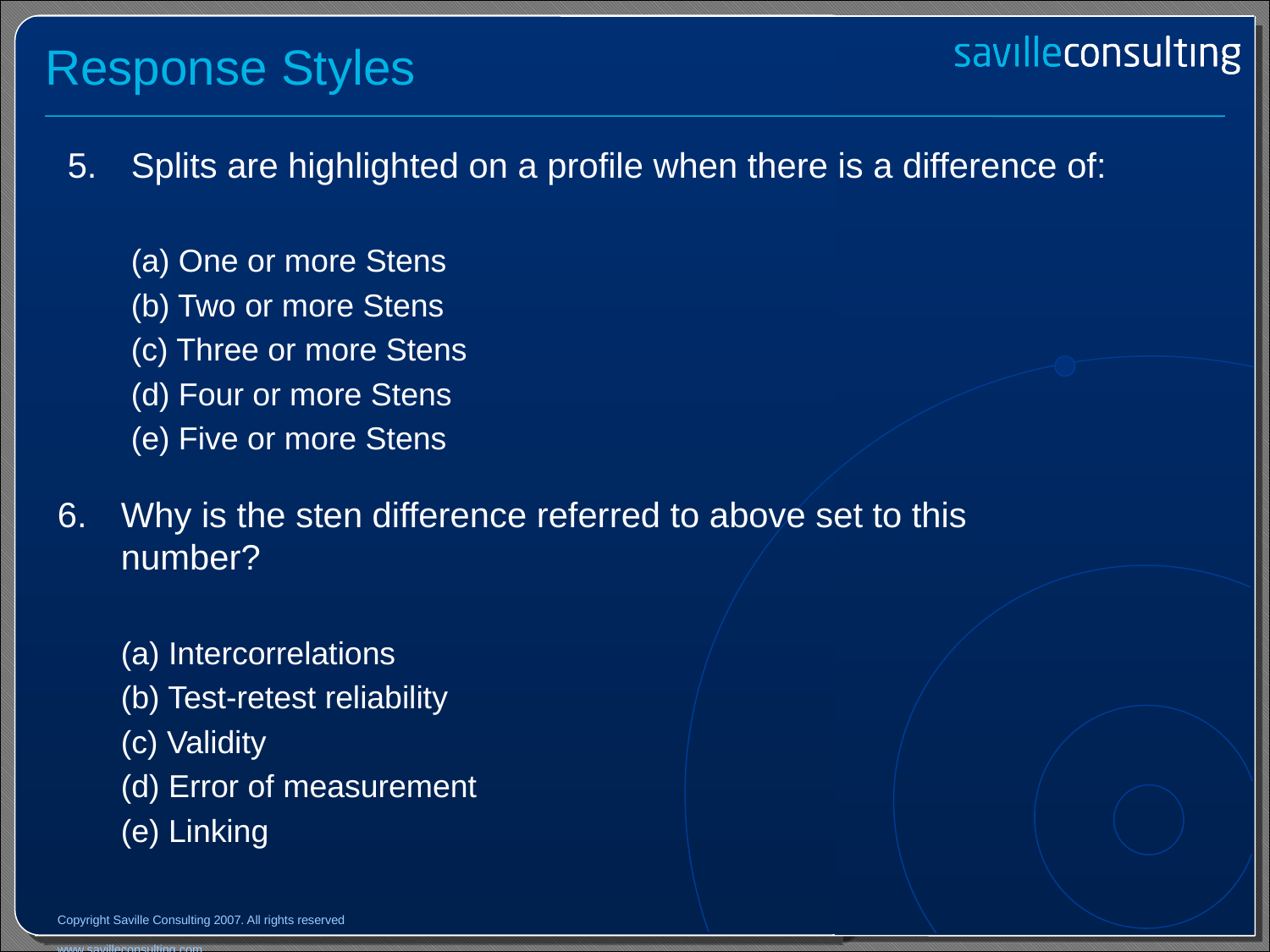

# Response Styles
Splits are highlighted on a profile when there is a difference of:

(a) One or more Stens
(b) Two or more Stens
(c) Three or more Stens
(d) Four or more Stens
(e) Five or more Stens
6.	Why is the sten difference referred to above set to this number?

(a) Intercorrelations
(b) Test-retest reliability
(c) Validity
(d) Error of measurement
(e) Linking